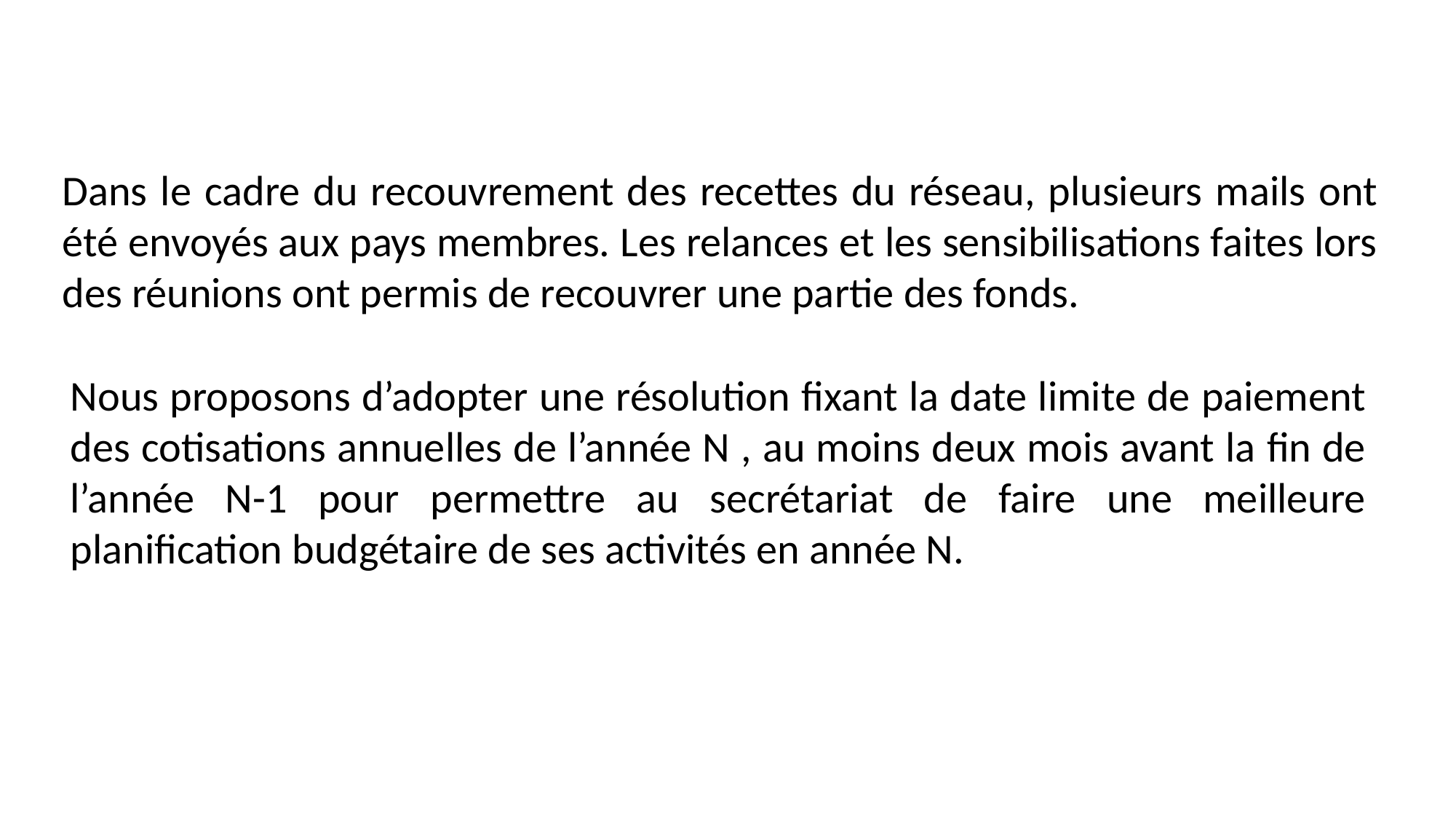

Dans le cadre du recouvrement des recettes du réseau, plusieurs mails ont été envoyés aux pays membres. Les relances et les sensibilisations faites lors des réunions ont permis de recouvrer une partie des fonds.
Nous proposons d’adopter une résolution fixant la date limite de paiement des cotisations annuelles de l’année N , au moins deux mois avant la fin de l’année N-1 pour permettre au secrétariat de faire une meilleure planification budgétaire de ses activités en année N.